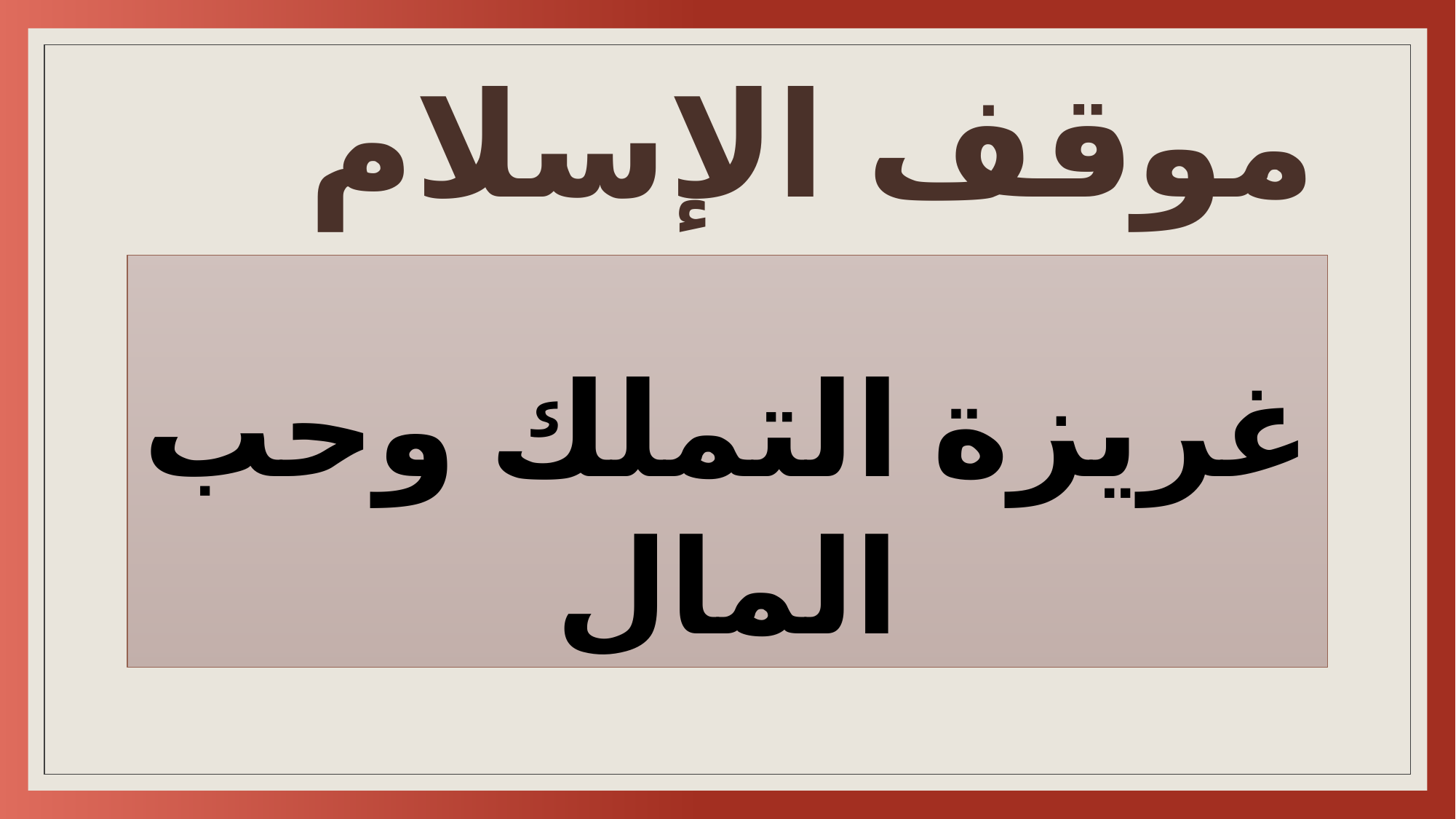

# موقف الإسلام

غريزة التملك وحب المال